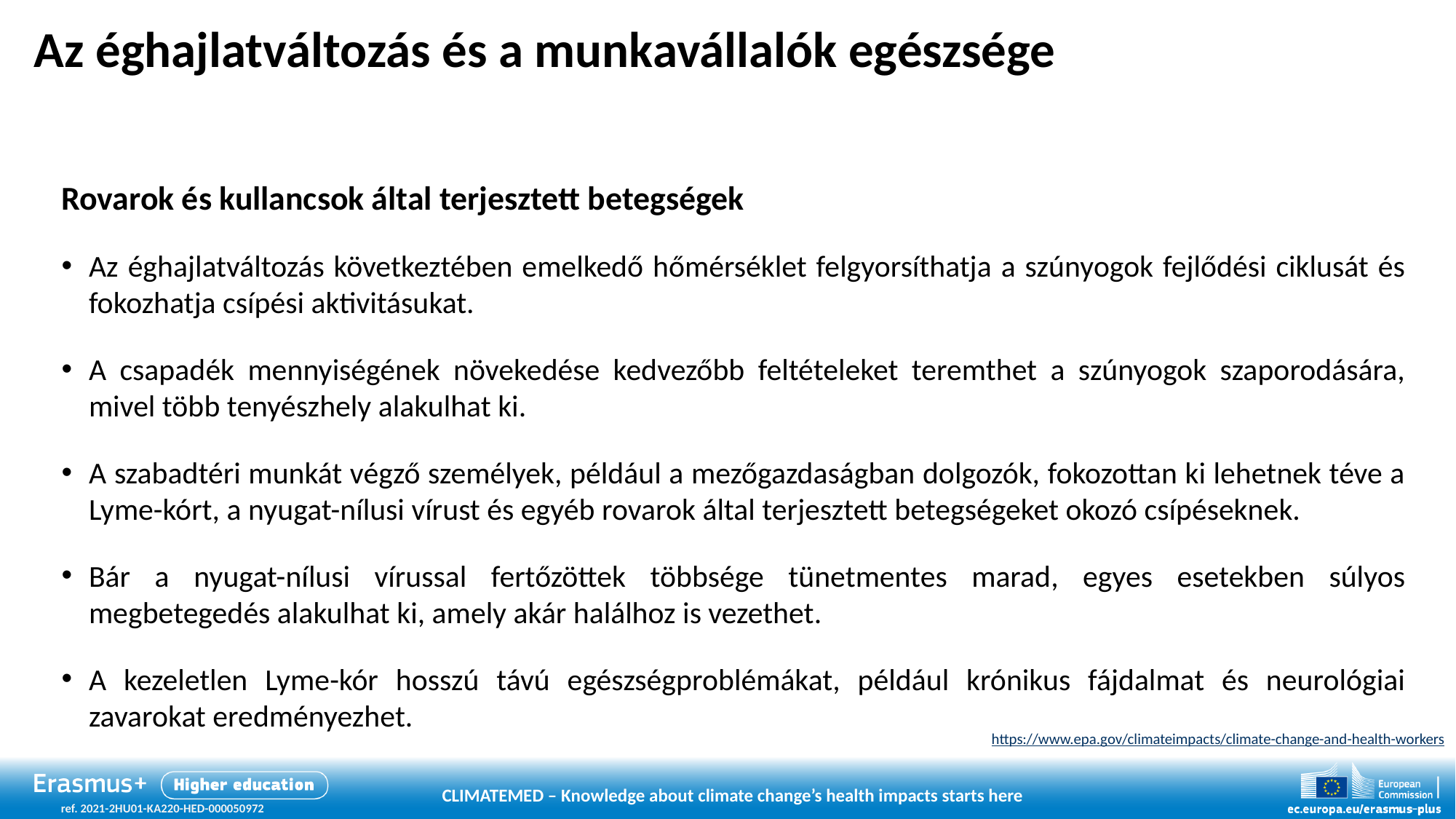

# Az éghajlatváltozás és a munkavállalók egészsége
Rovarok és kullancsok által terjesztett betegségek
Az éghajlatváltozás következtében emelkedő hőmérséklet felgyorsíthatja a szúnyogok fejlődési ciklusát és fokozhatja csípési aktivitásukat.
A csapadék mennyiségének növekedése kedvezőbb feltételeket teremthet a szúnyogok szaporodására, mivel több tenyészhely alakulhat ki.
A szabadtéri munkát végző személyek, például a mezőgazdaságban dolgozók, fokozottan ki lehetnek téve a Lyme-kórt, a nyugat-nílusi vírust és egyéb rovarok által terjesztett betegségeket okozó csípéseknek.
Bár a nyugat-nílusi vírussal fertőzöttek többsége tünetmentes marad, egyes esetekben súlyos megbetegedés alakulhat ki, amely akár halálhoz is vezethet.
A kezeletlen Lyme-kór hosszú távú egészségproblémákat, például krónikus fájdalmat és neurológiai zavarokat eredményezhet.
https://www.epa.gov/climateimpacts/climate-change-and-health-workers